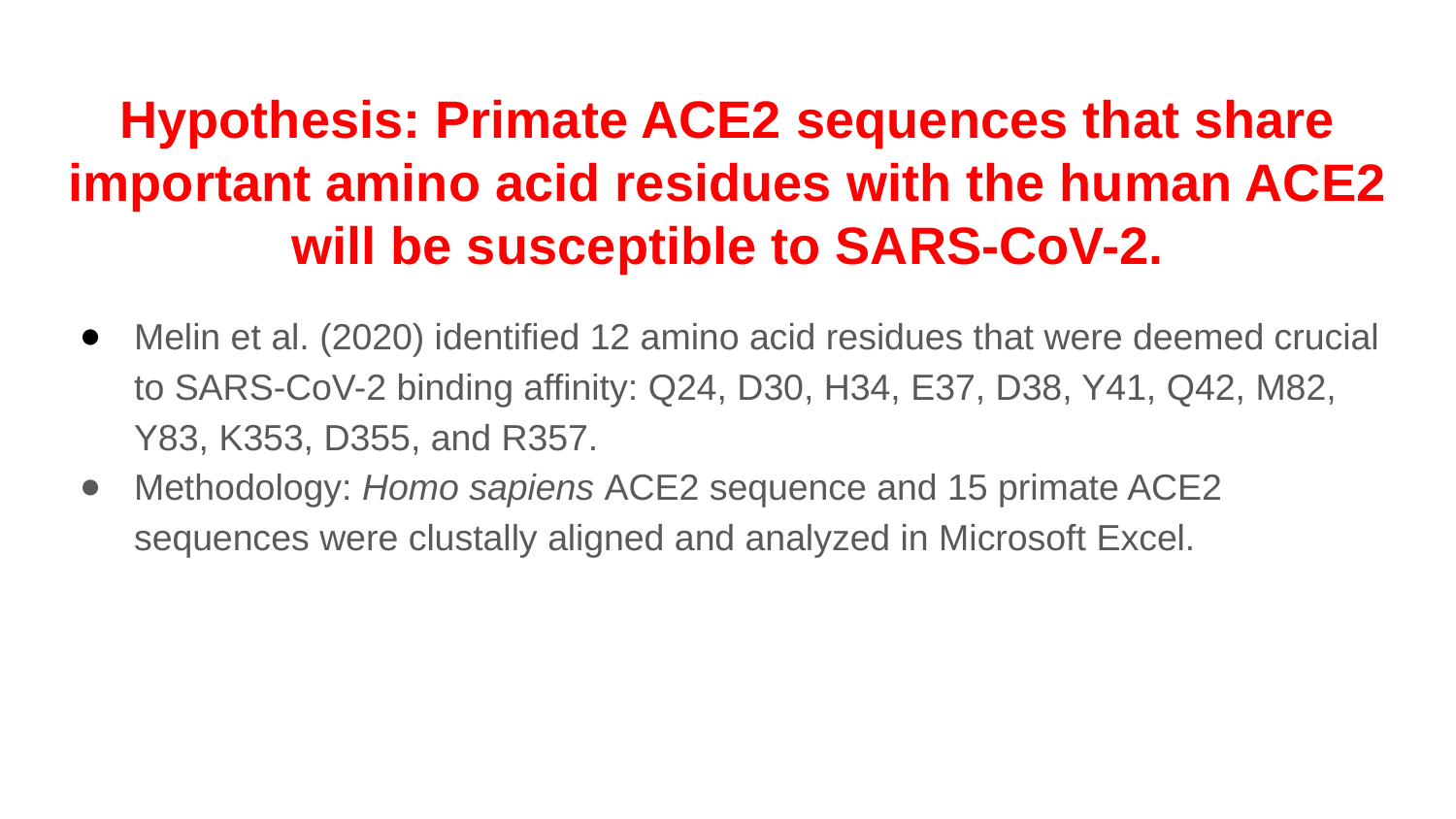

# Hypothesis: Primate ACE2 sequences that share important amino acid residues with the human ACE2 will be susceptible to SARS-CoV-2.
Melin et al. (2020) identified 12 amino acid residues that were deemed crucial to SARS-CoV-2 binding affinity: Q24, D30, H34, E37, D38, Y41, Q42, M82, Y83, K353, D355, and R357.
Methodology: Homo sapiens ACE2 sequence and 15 primate ACE2 sequences were clustally aligned and analyzed in Microsoft Excel.